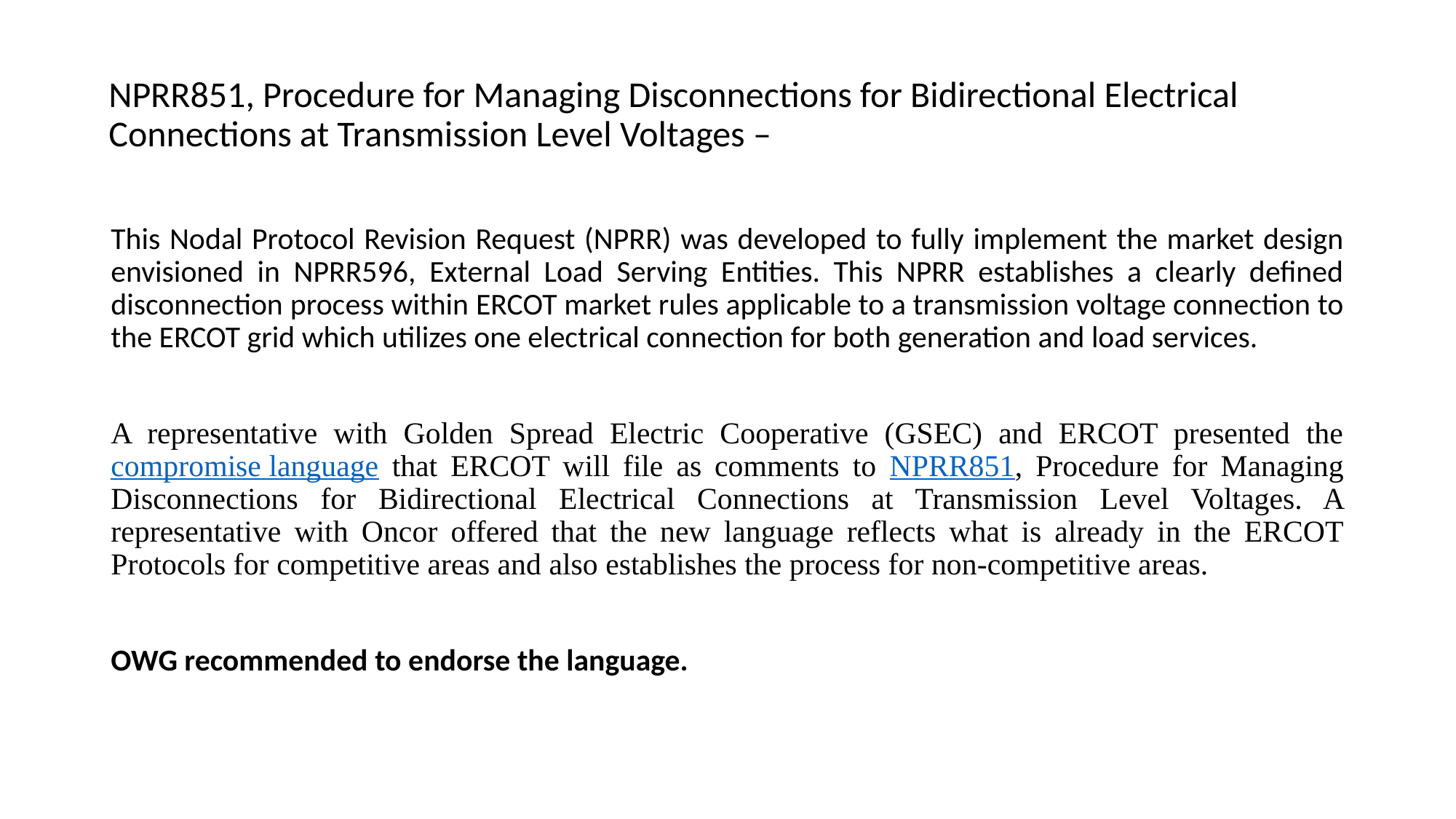

# NPRR851, Procedure for Managing Disconnections for Bidirectional Electrical Connections at Transmission Level Voltages –
This Nodal Protocol Revision Request (NPRR) was developed to fully implement the market design envisioned in NPRR596, External Load Serving Entities. This NPRR establishes a clearly defined disconnection process within ERCOT market rules applicable to a transmission voltage connection to the ERCOT grid which utilizes one electrical connection for both generation and load services.

A representative with Golden Spread Electric Cooperative (GSEC) and ERCOT presented the compromise language that ERCOT will file as comments to NPRR851, Procedure for Managing Disconnections for Bidirectional Electrical Connections at Transmission Level Voltages. A representative with Oncor offered that the new language reflects what is already in the ERCOT Protocols for competitive areas and also establishes the process for non-competitive areas.

OWG recommended to endorse the language.